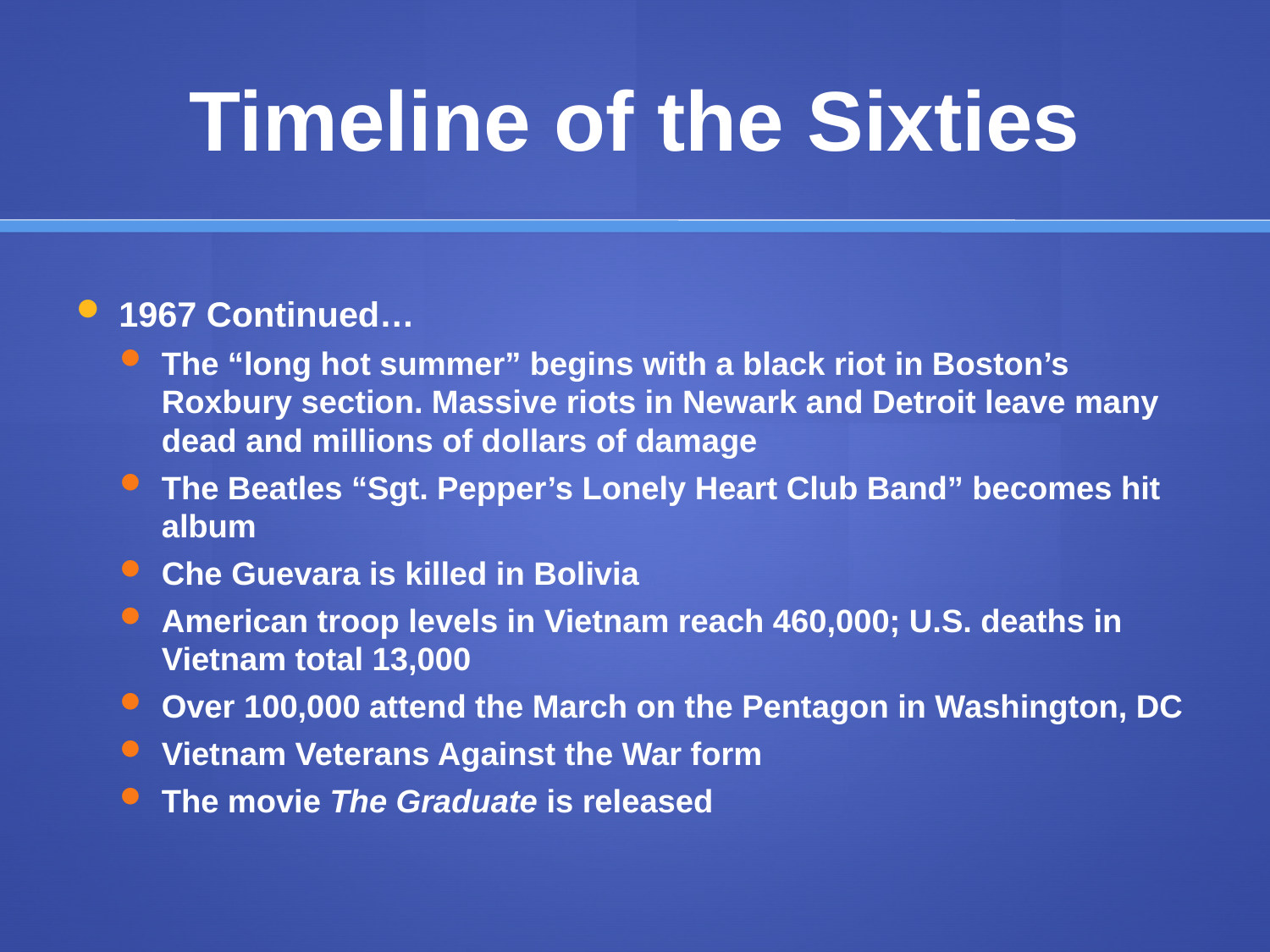

# Timeline of the Sixties
1967 Continued…
The “long hot summer” begins with a black riot in Boston’s Roxbury section. Massive riots in Newark and Detroit leave many dead and millions of dollars of damage
The Beatles “Sgt. Pepper’s Lonely Heart Club Band” becomes hit album
Che Guevara is killed in Bolivia
American troop levels in Vietnam reach 460,000; U.S. deaths in Vietnam total 13,000
Over 100,000 attend the March on the Pentagon in Washington, DC
Vietnam Veterans Against the War form
The movie The Graduate is released